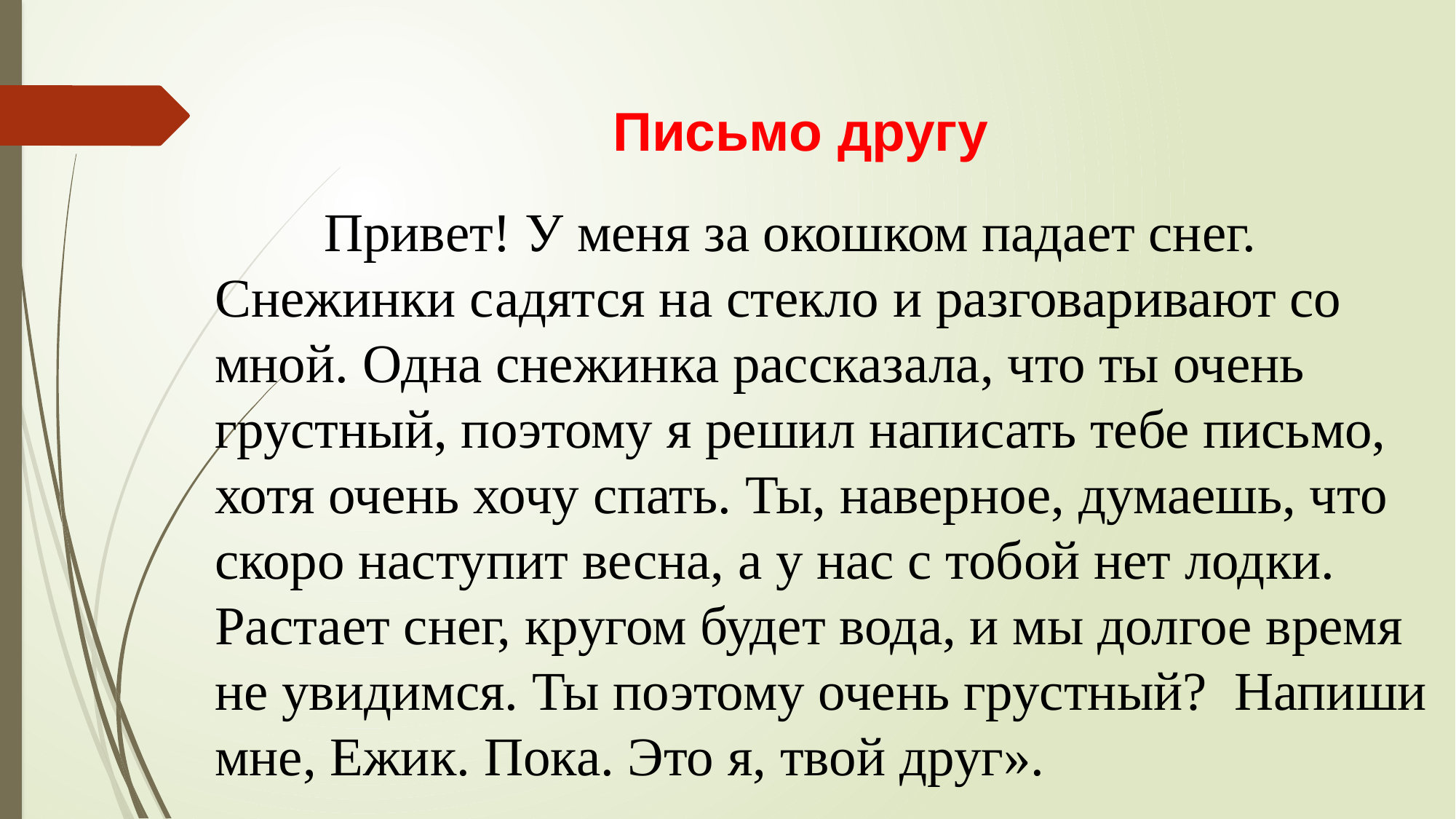

Письмо другу
	Привет! У меня за окошком падает снег. Снежинки садятся на стекло и разговаривают со мной. Одна снежинка рассказала, что ты очень грустный, поэтому я решил написать тебе письмо, хотя очень хочу спать. Ты, наверное, думаешь, что скоро наступит весна, а у нас с тобой нет лодки. Растает снег, кругом будет вода, и мы долгое время не увидимся. Ты поэтому очень грустный?  Напиши мне, Ежик. Пока. Это я, твой друг».